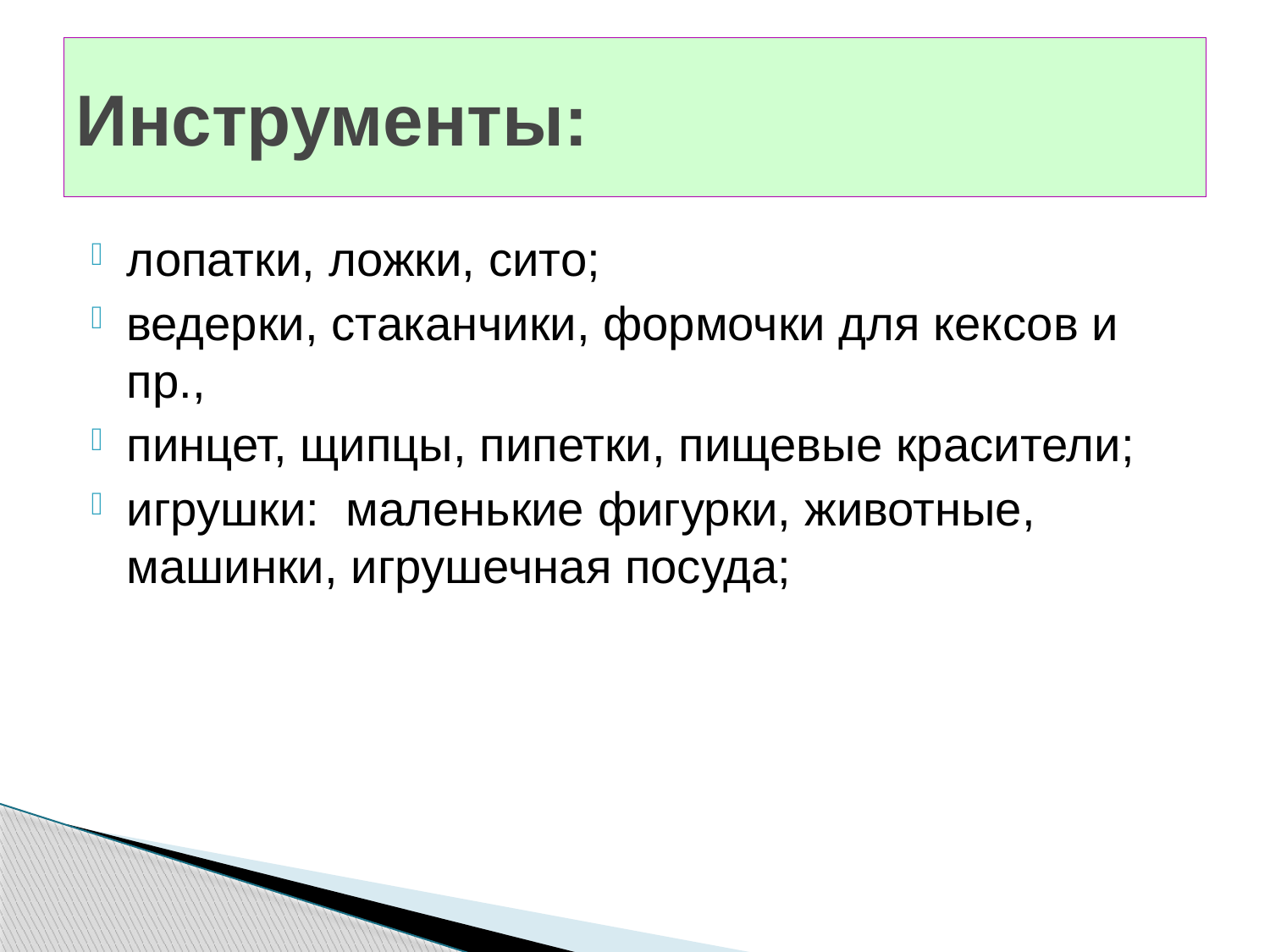

# Инструменты:
лопатки, ложки, сито;
ведерки, стаканчики, формочки для кексов и пр.,
пинцет, щипцы, пипетки, пищевые красители;
игрушки:  маленькие фигурки, животные,  машинки, игрушечная посуда;